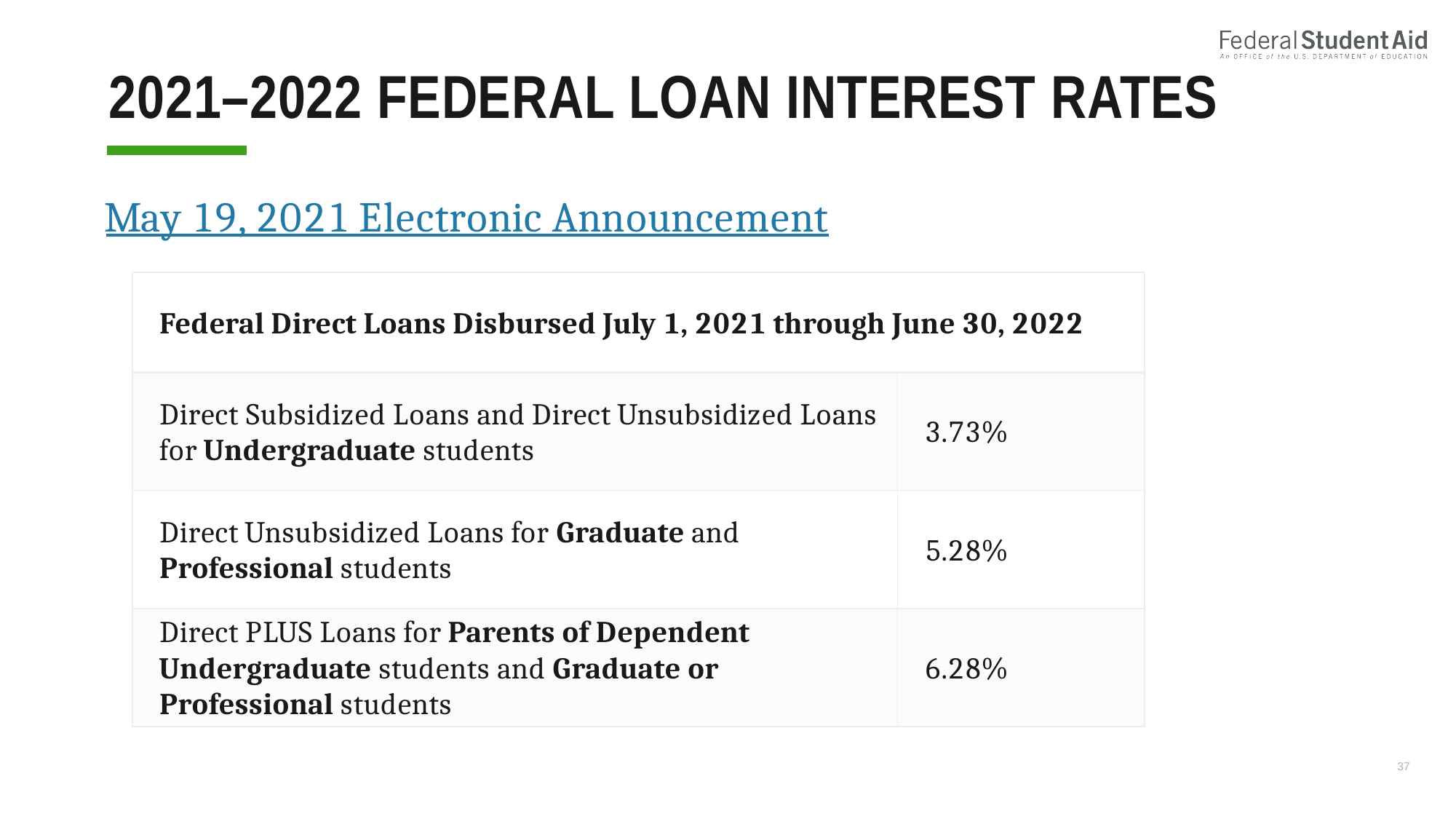

# 2021–2022 Federal Loan interest rates
May 19, 2021 Electronic Announcement

| Federal Direct Loans Disbursed July 1, 2021 through June 30, 2022 |  |
| --- | --- |
| Direct Subsidized Loans and Direct Unsubsidized Loans for Undergraduate students | 3.73% |
| Direct Unsubsidized Loans for Graduate and Professional students | 5.28% |
| Direct PLUS Loans for Parents of Dependent Undergraduate students and Graduate or Professional students | 6.28% |
37